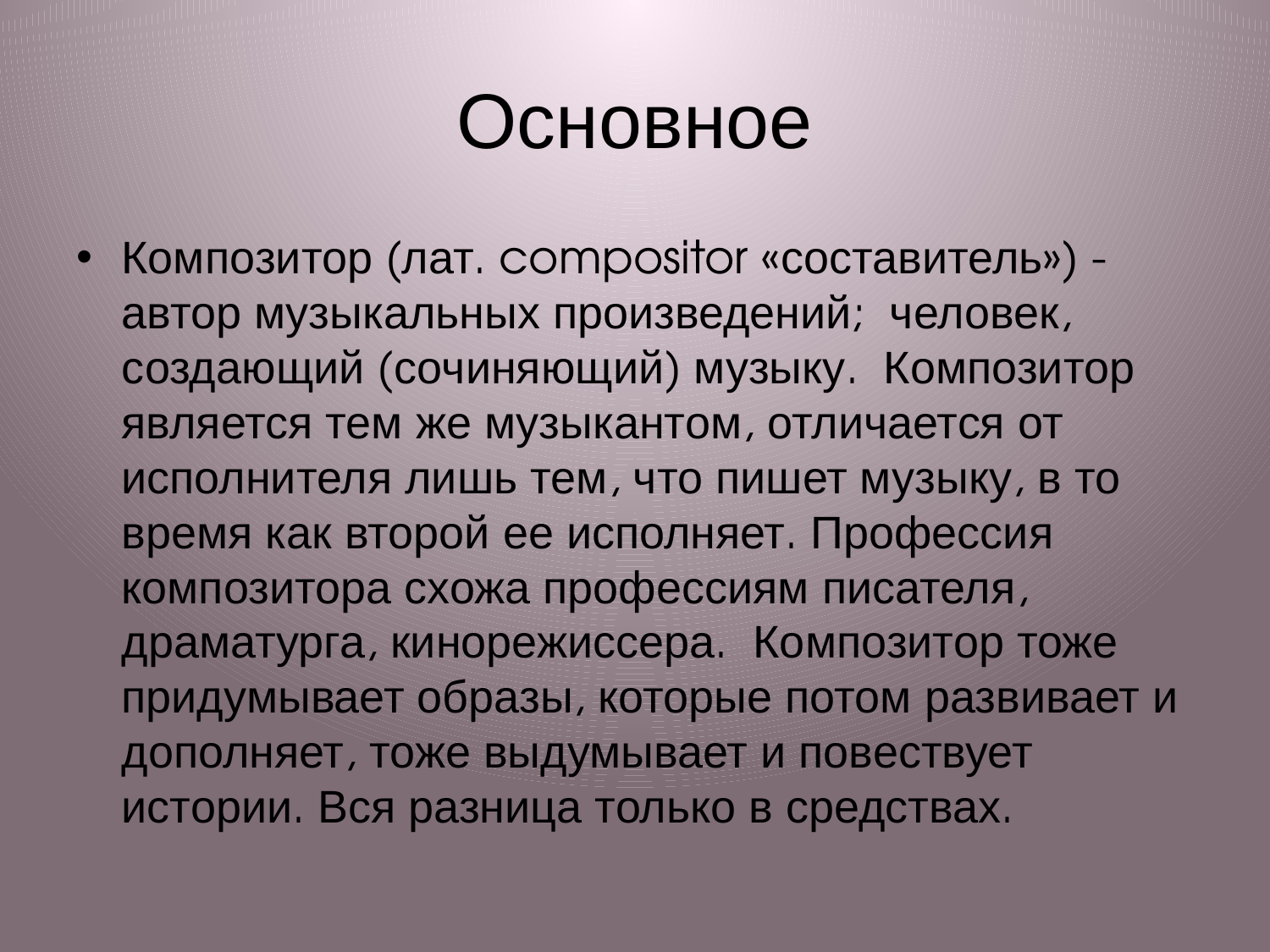

# Основное
Композитор (лат. compositor «составитель») - автор музыкальных произведений;  человек, создающий (сочиняющий) музыку.  Композитор является тем же музыкантом, отличается от исполнителя лишь тем, что пишет музыку, в то время как второй ее исполняет. Профессия композитора схожа профессиям писателя, драматурга, кинорежиссера.  Композитор тоже придумывает образы, которые потом развивает и дополняет, тоже выдумывает и повествует истории. Вся разница только в средствах.